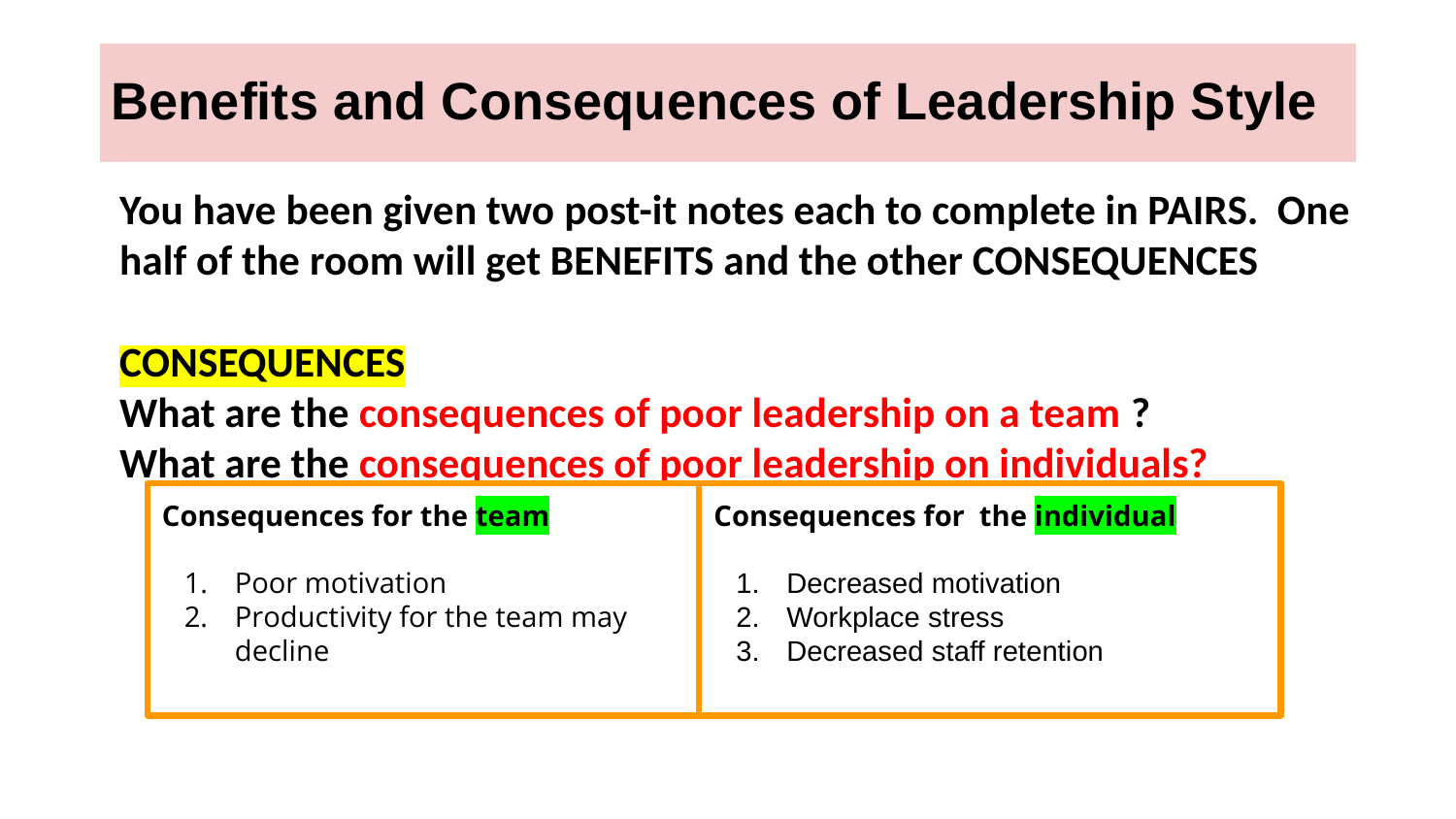

# Benefits and Consequences of Leadership Style
You have been given two post-it notes each to complete in PAIRS.  One half of the room will get BENEFITS and the other CONSEQUENCES

CONSEQUENCES
What are the consequences of poor leadership on a team ?
What are the consequences of poor leadership on individuals?

Consequences for the team

Poor motivation
Productivity for the team may decline

Consequences for  the individual

Decreased motivation
Workplace stress
Decreased staff retention